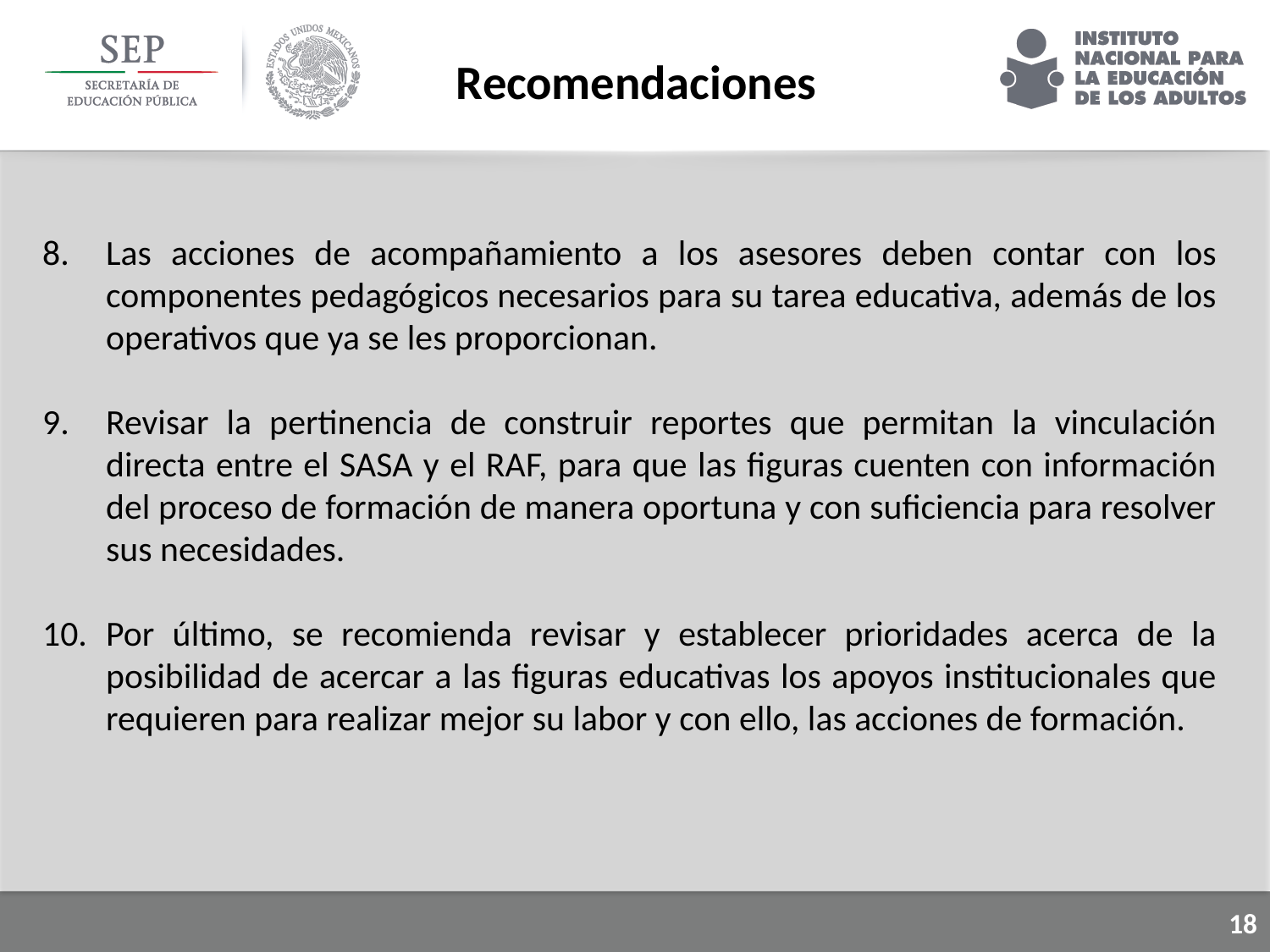

Recomendaciones

Las acciones de acompañamiento a los asesores deben contar con los componentes pedagógicos necesarios para su tarea educativa, además de los operativos que ya se les proporcionan.

Revisar la pertinencia de construir reportes que permitan la vinculación directa entre el SASA y el RAF, para que las figuras cuenten con información del proceso de formación de manera oportuna y con suficiencia para resolver sus necesidades.

Por último, se recomienda revisar y establecer prioridades acerca de la posibilidad de acercar a las figuras educativas los apoyos institucionales que requieren para realizar mejor su labor y con ello, las acciones de formación.

18